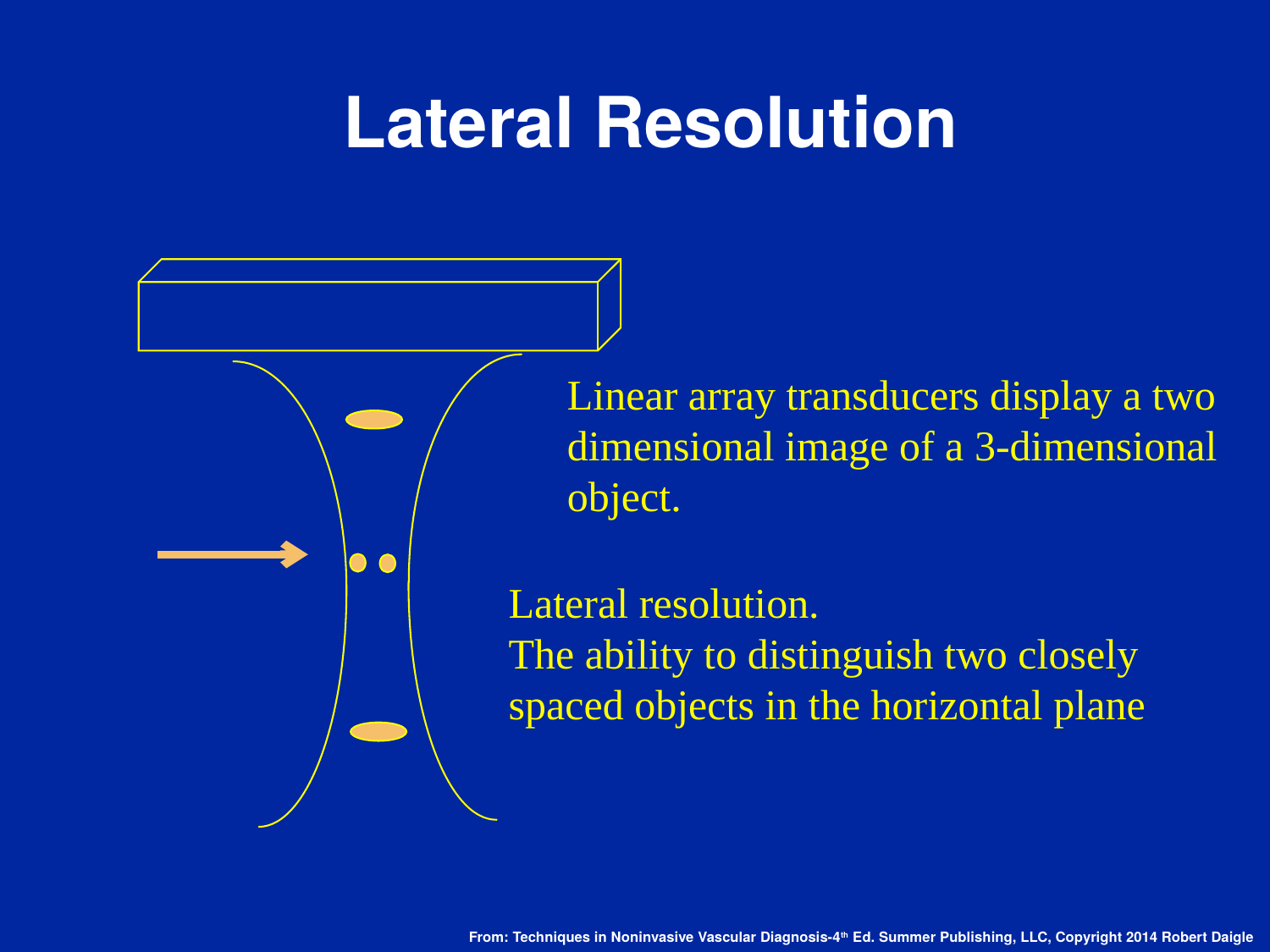

# Lateral Resolution

Linear array transducers display a two
dimensional image of a 3-dimensional object.
Lateral resolution.
The ability to distinguish two closely
spaced objects in the horizontal plane